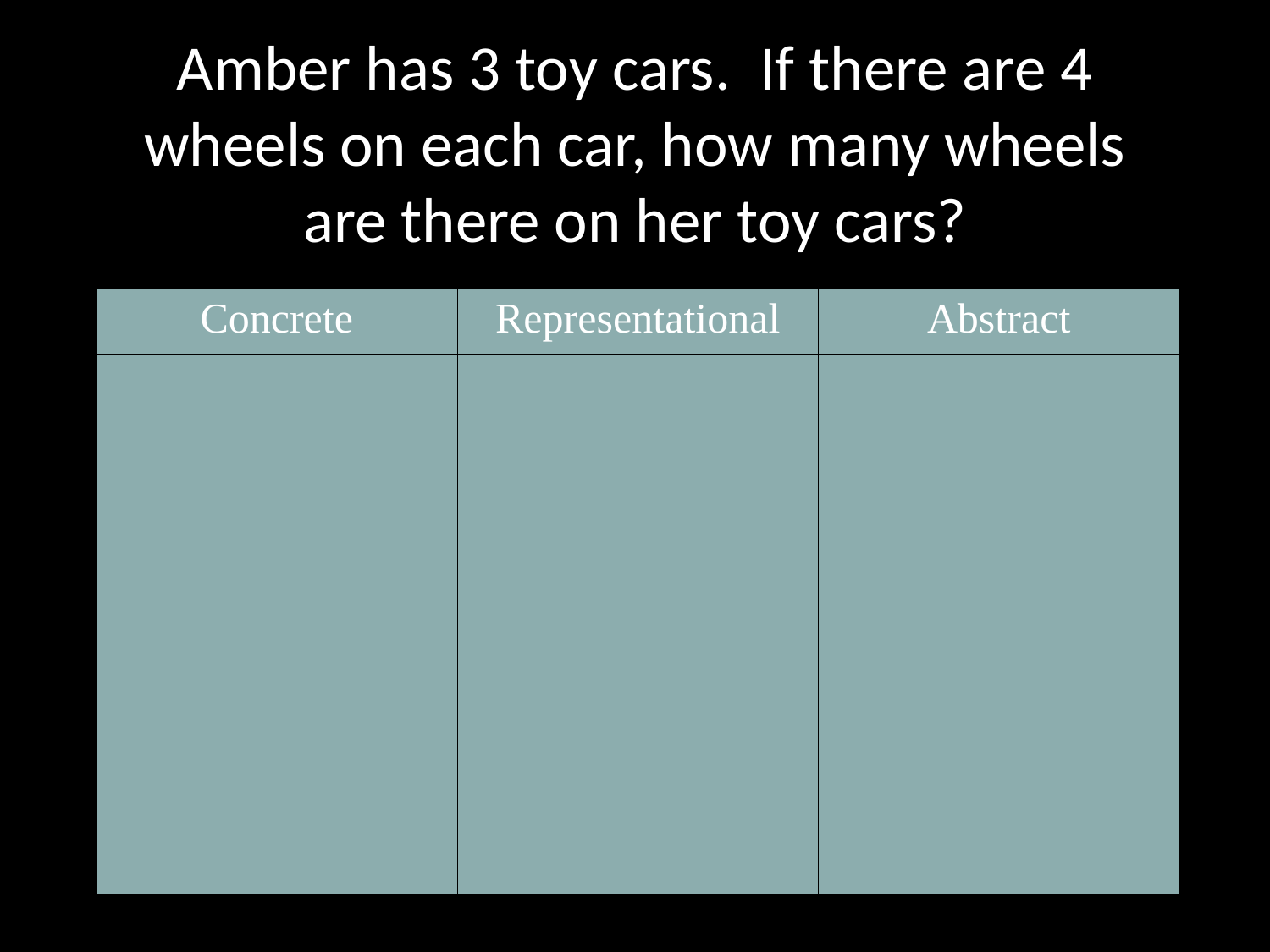

Amber has 3 toy cars.  If there are 4 wheels on each car, how many wheels are there on her toy cars?

| Concrete | Representational | Abstract |
| --- | --- | --- |
|  |  |  |